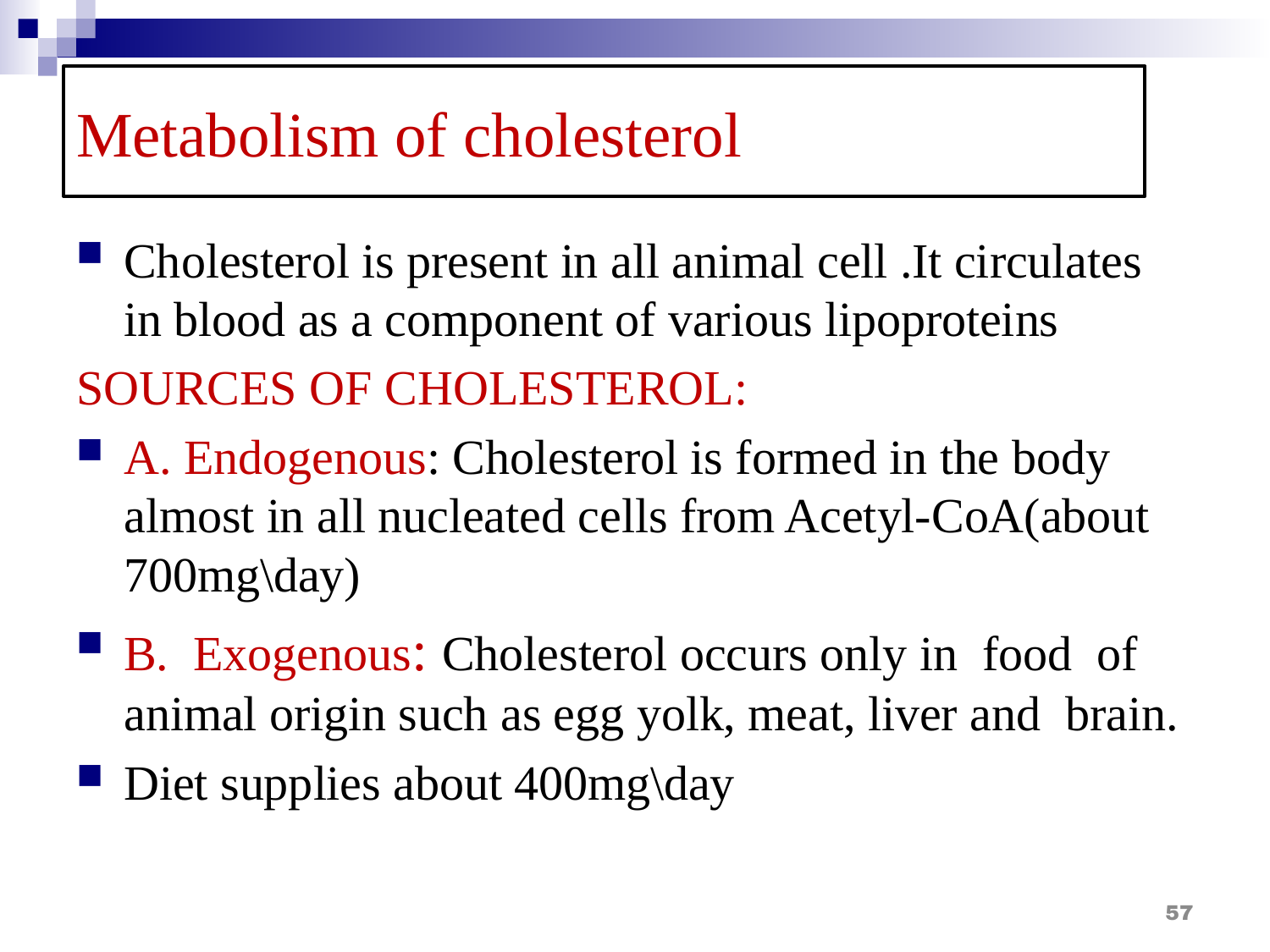

# Metabolism of cholesterol
Cholesterol is present in all animal cell .It circulates in blood as a component of various lipoproteins
SOURCES OF CHOLESTEROL:
A. Endogenous: Cholesterol is formed in the body almost in all nucleated cells from Acetyl-CoA(about 700mg\day)
B.  Exogenous: Cholesterol occurs only in  food  of animal origin such as egg yolk, meat, liver and  brain.
Diet supplies about 400mg\day
57